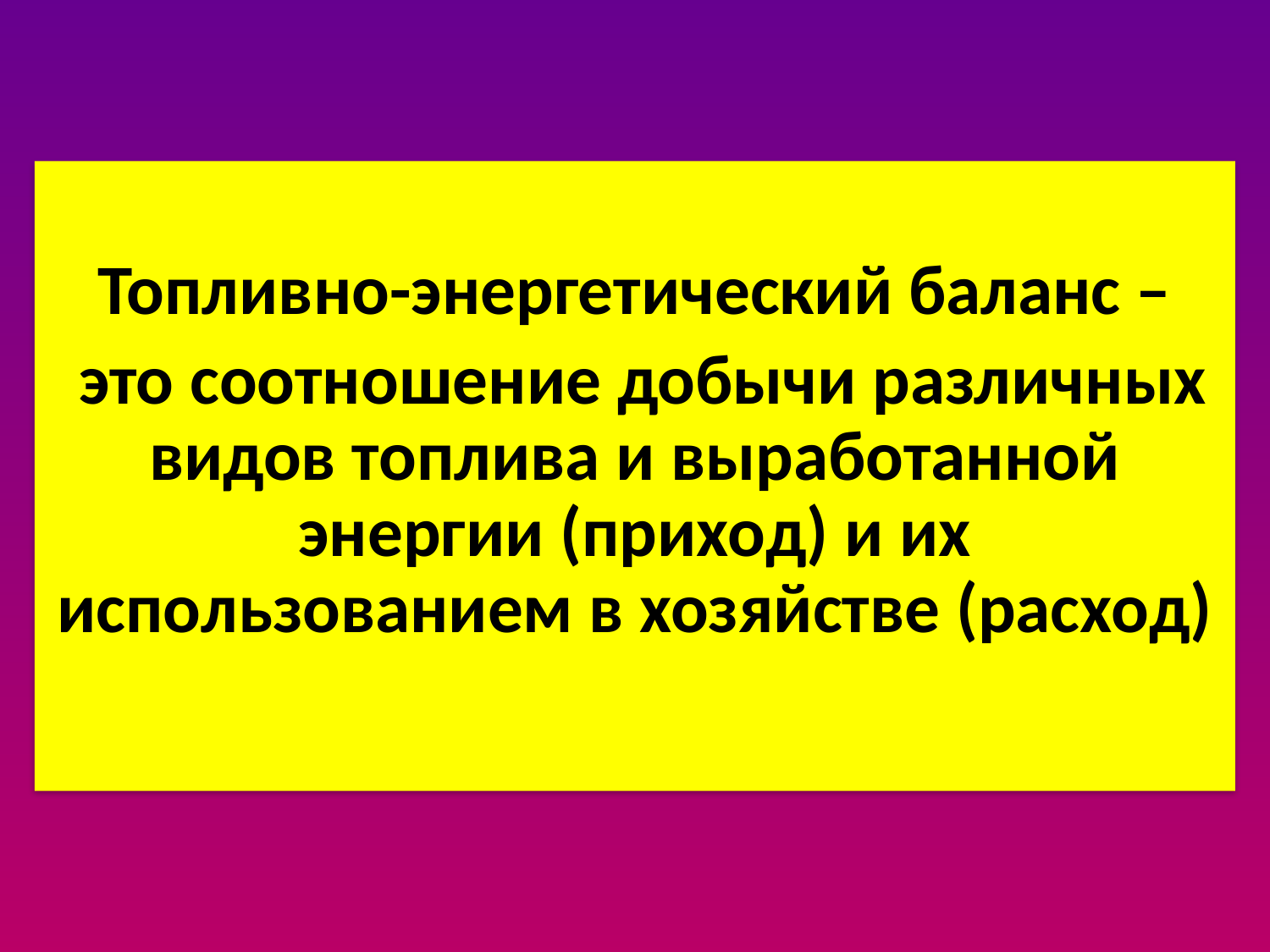

Топливно-энергетический баланс –
 это соотношение добычи различных видов топлива и выработанной энергии (приход) и их использованием в хозяйстве (расход)